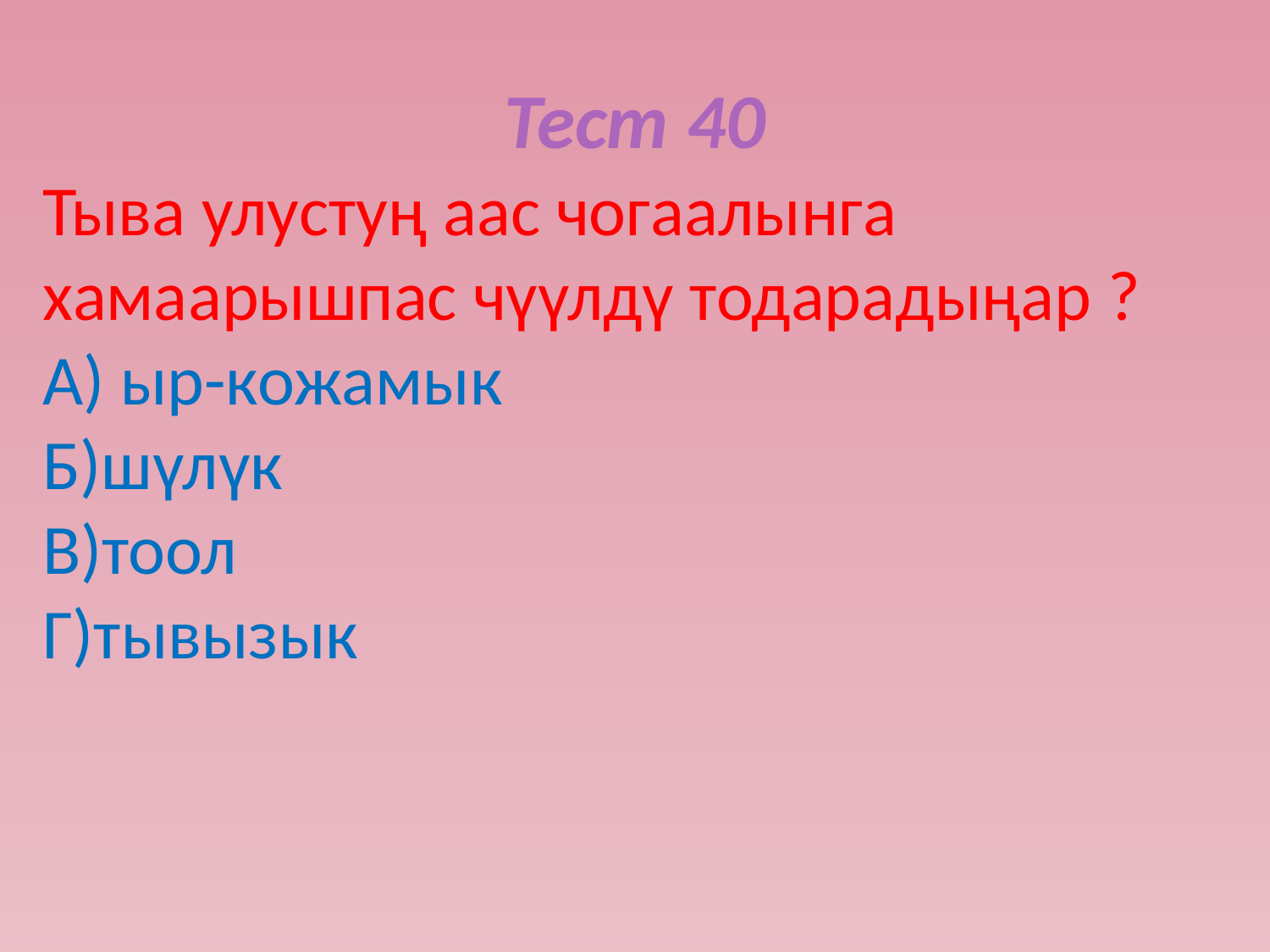

# Тест 40
Тыва улустуң аас чогаалынга  хамаарышпас чүүлдү тодарадыңар ?
А) ыр-кожамык
Б)шүлүк
В)тоол
Г)тывызык